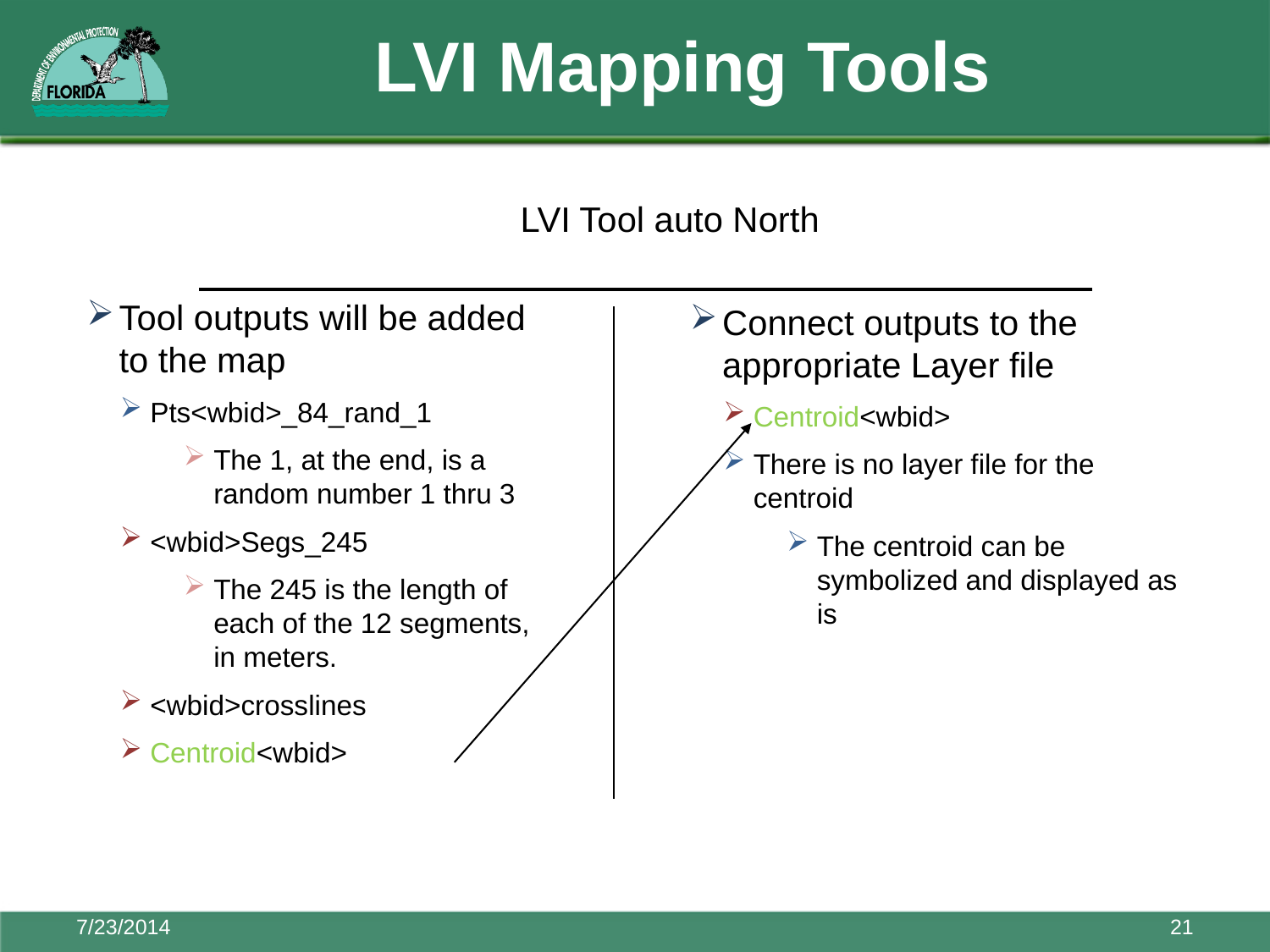

# LVI Mapping Tools
LVI Tool auto North
Tool outputs will be added to the map
Pts<wbid>_84_rand_1
The 1, at the end, is a random number 1 thru 3
<wbid>Segs_245
The 245 is the length of each of the 12 segments, in meters.
<wbid>crosslines
Centroid<wbid>
Connect outputs to the appropriate Layer file
Centroid<wbid>
There is no layer file for the  centroid
The centroid can be symbolized and displayed as is
7/23/2014
21